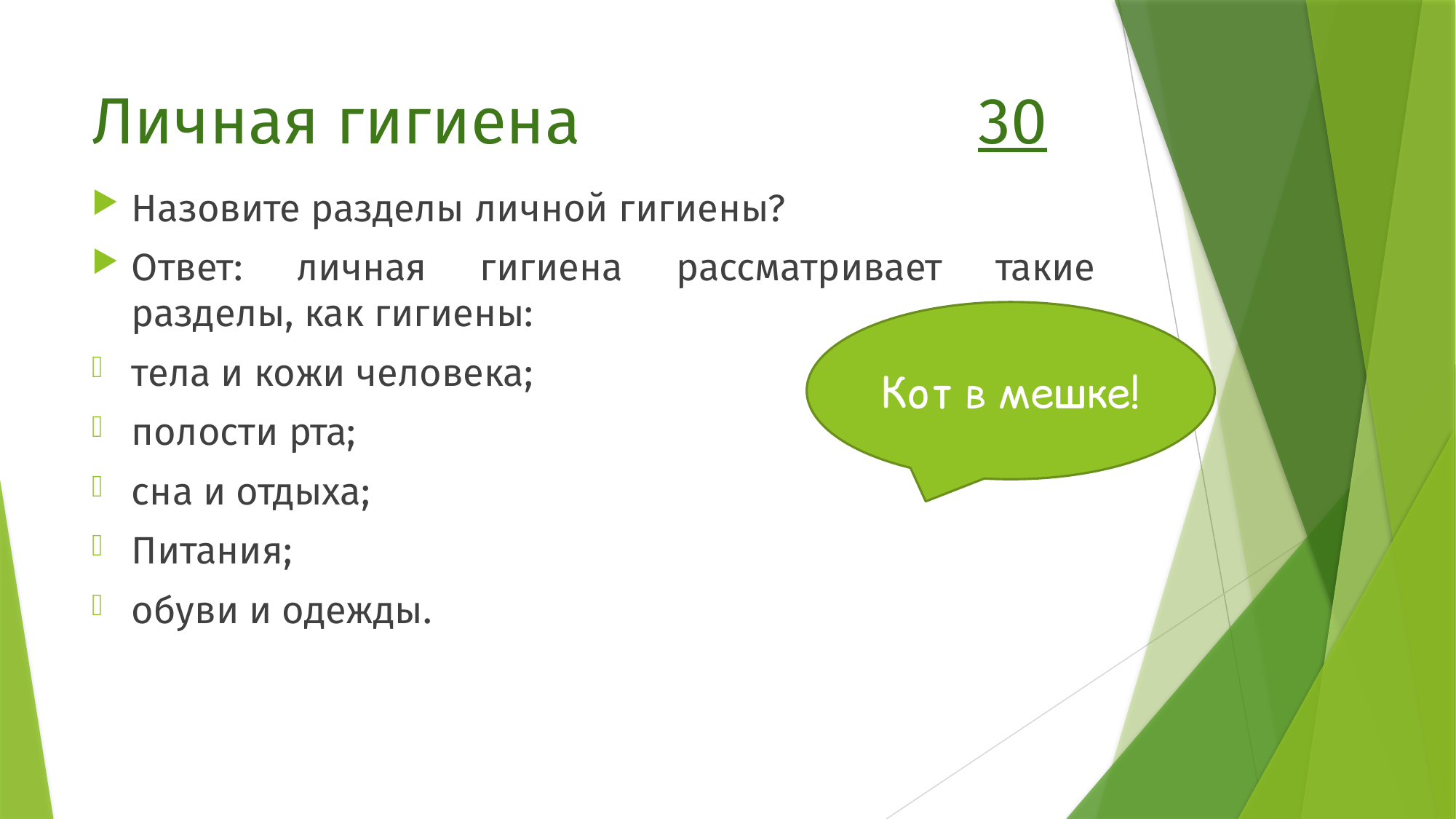

# Личная гигиена                       30
Назовите разделы личной гигиены?
Ответ: личная гигиена рассматривает такие разделы, как гигиены:
тела и кожи человека;
полости рта;
сна и отдыха;
Питания;
обуви и одежды.

Кот в мешке!